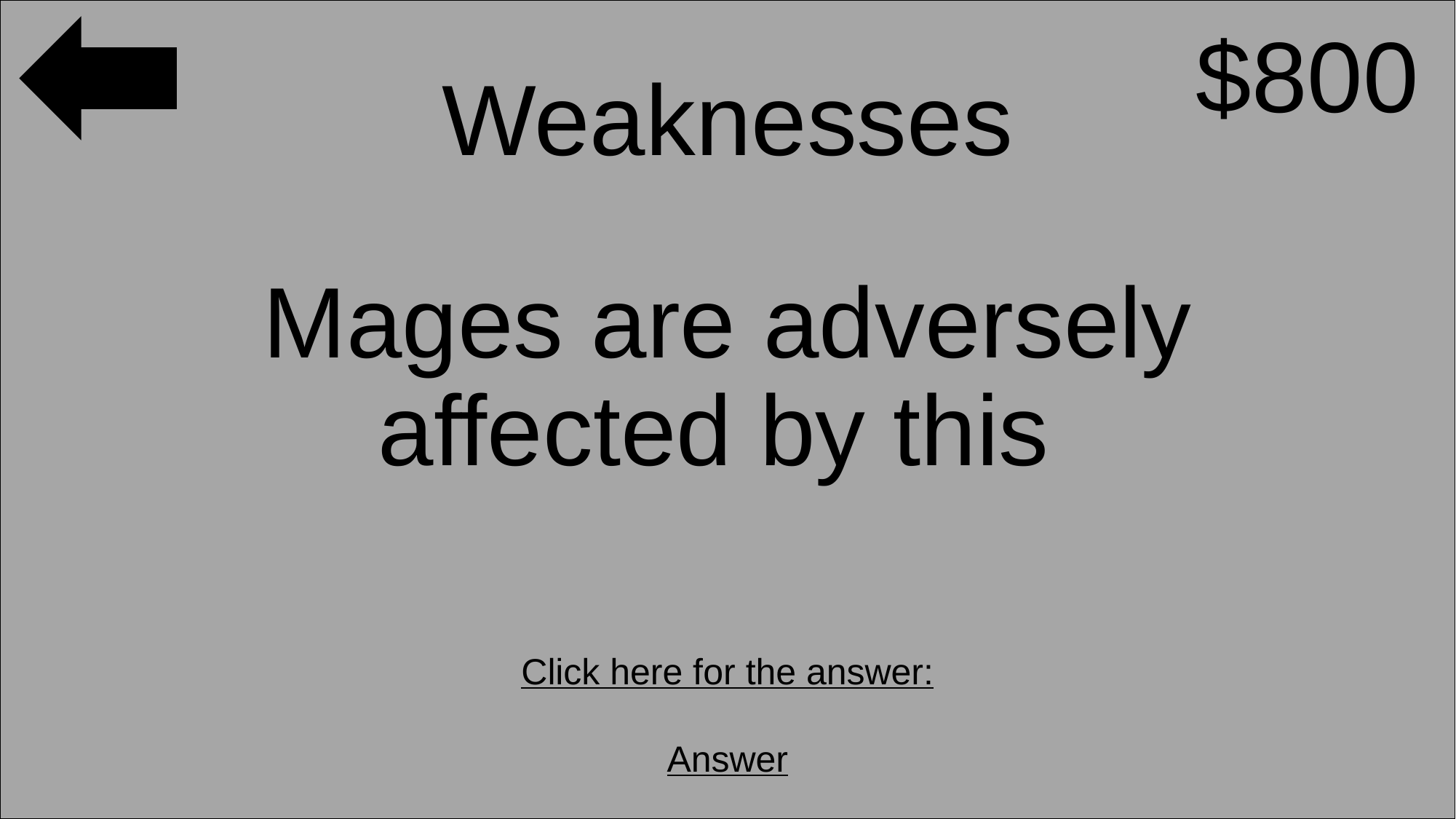

$800

#
Weaknesses

Mages are adversely affected by this

Click here for the answer:

Answer